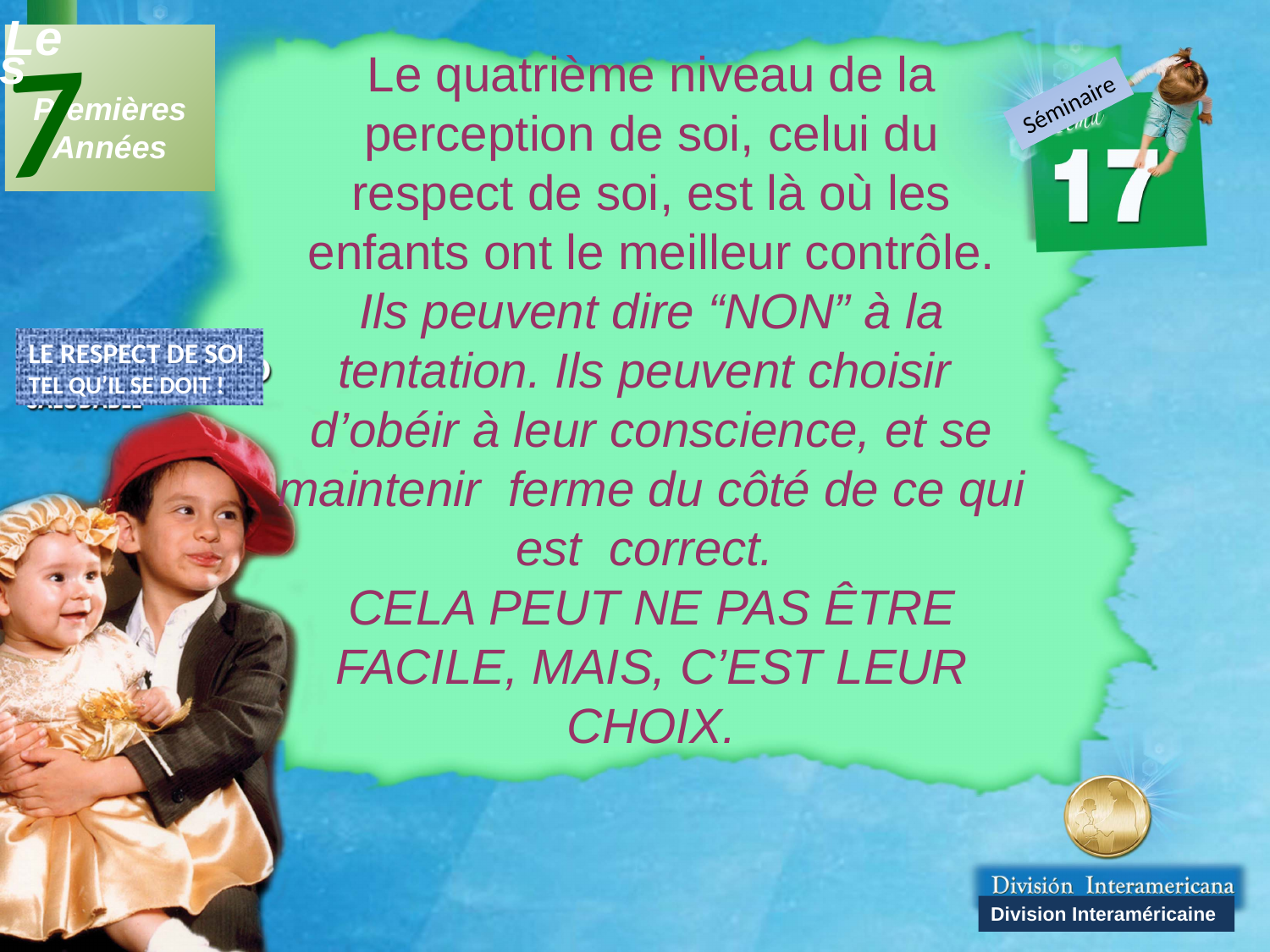

7
Les
         Premières
Années
Le quatrième niveau de la perception de soi, celui du respect de soi, est là où les enfants ont le meilleur contrôle. Ils peuvent dire “NON” à la tentation. Ils peuvent choisir  d’obéir à leur conscience, et se maintenir  ferme du côté de ce qui est  correct.
CELA PEUT NE PAS ÊTRE FACILE, MAIS, C’EST LEUR CHOIX.
Séminaire
LE RESPECT DE SOI
TEL QU’IL SE DOIT !
Division Interaméricaine